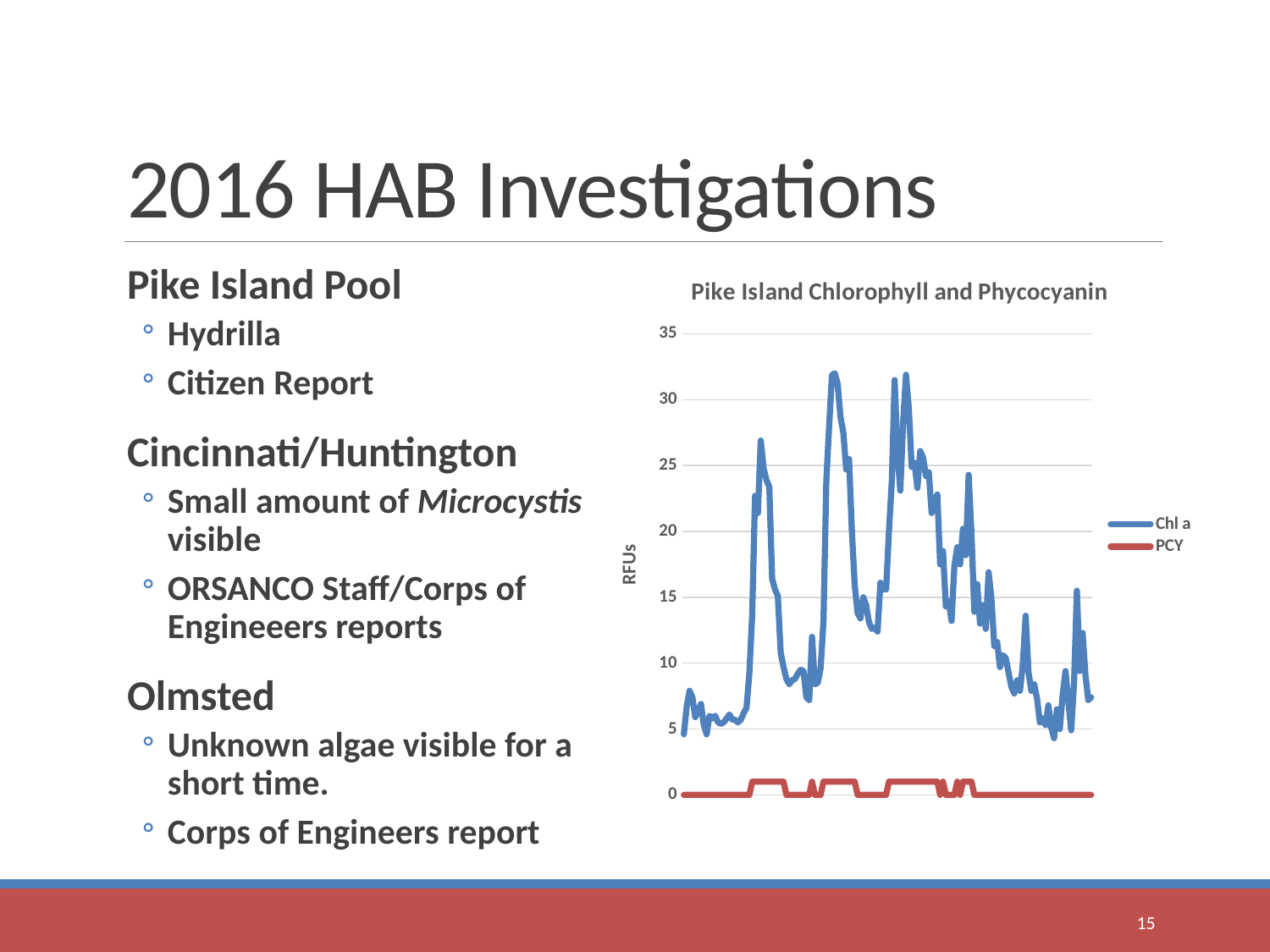

# 2016 HAB Investigations
Pike Island Pool
Hydrilla
Citizen Report
Cincinnati/Huntington
Small amount of Microcystis visible
ORSANCO Staff/Corps of Engineeers reports
Olmsted
Unknown algae visible for a short time.
Corps of Engineers report

### Chart: Pike Island Chlorophyll and Phycocyanin

| Category |  |  |
|---|---|---|
15